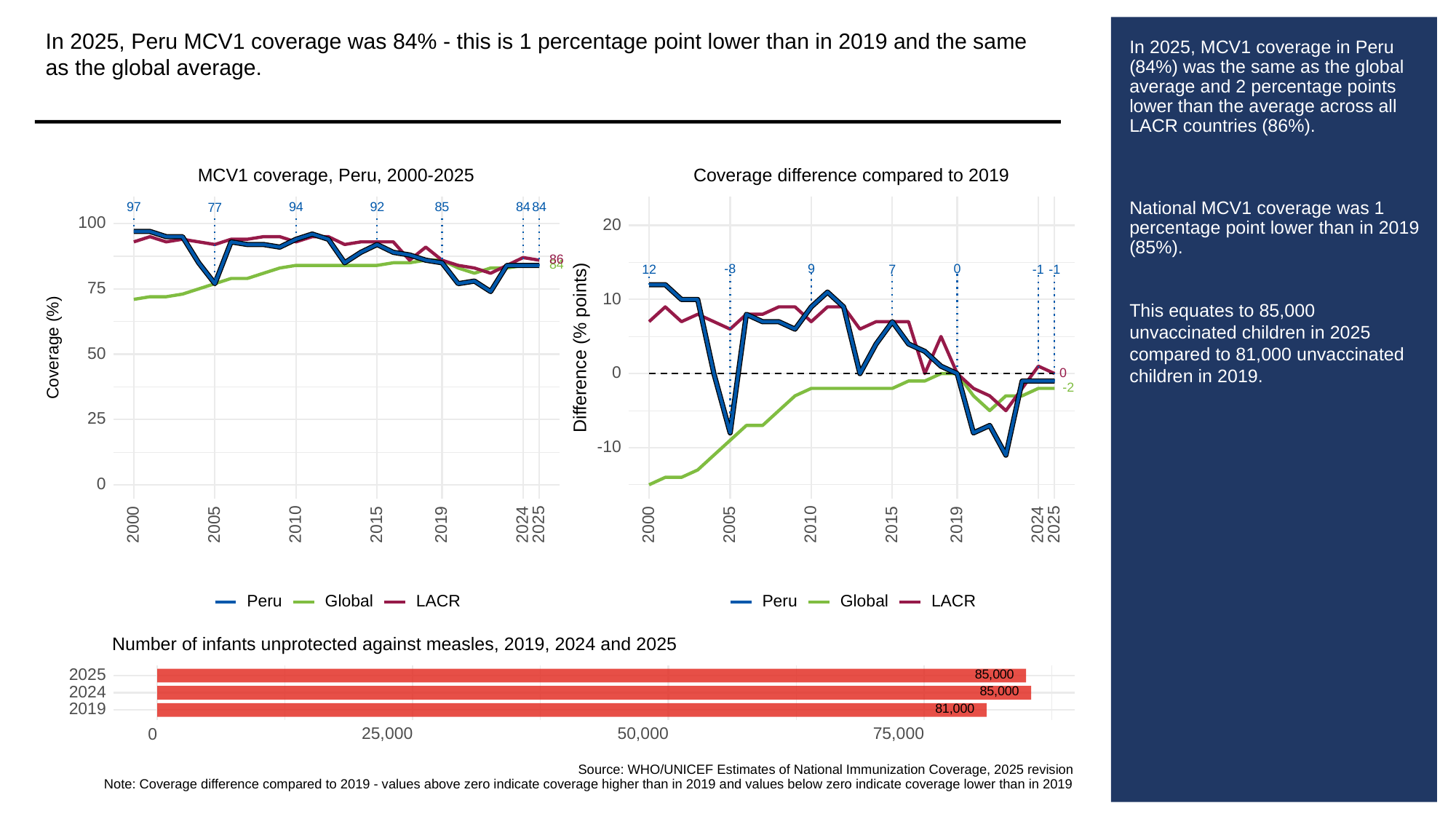

In 2025, Peru MCV1 coverage was 84% - this is 1 percentage point lower than in 2019 and the same as the global average.
# In 2025, MCV1 coverage in Peru (84%) was the same as the global average and 2 percentage points lower than the average across all LACR countries (86%).

National MCV1 coverage was 1 percentage point lower than in 2019 (85%).

This equates to 85,000 unvaccinated children in 2025 compared to 81,000 unvaccinated children in 2019.

MCV1 coverage, Peru, 2000-2025
Coverage difference compared to 2019

97
94
92
85
84
84
77
100

20

86

84

-8
9
0
12
-1
-1
7

75

10

Difference (% points)
Coverage (%)
50

0
0

-2

25

-10

0

2000
2005
2010
2015
2019
2024
2025
2000
2005
2010
2015
2019
2024
2025
Global
LACR
Global
LACR
Peru
Peru

Number of infants unprotected against measles, 2019, 2024 and 2025

85,000
2025

85,000
2024

81,000
2019

25,000
50,000
75,000
0
Source: WHO/UNICEF Estimates of National Immunization Coverage, 2025 revision
Note: Coverage difference compared to 2019 - values above zero indicate coverage higher than in 2019 and values below zero indicate coverage lower than in 2019